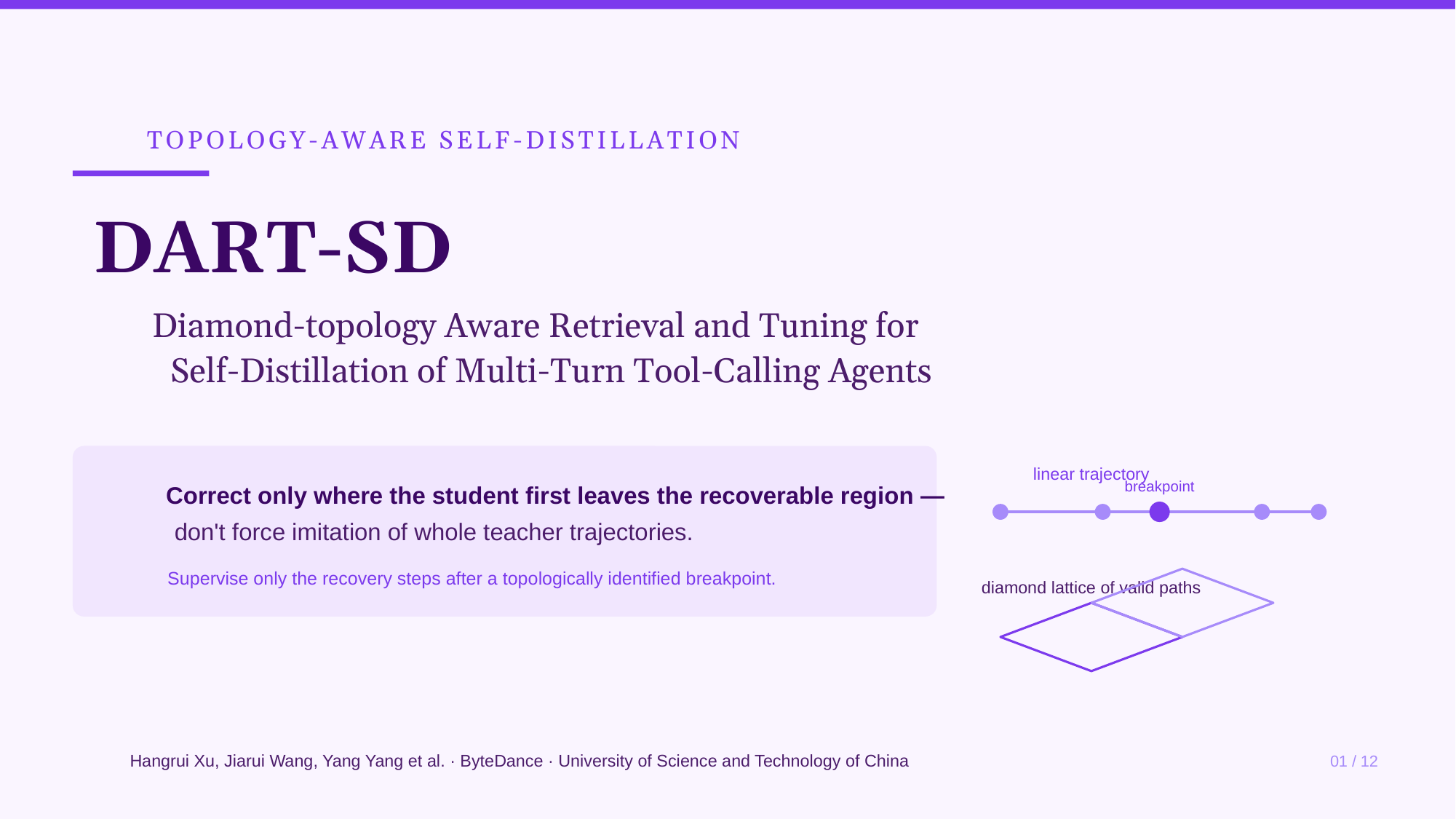

TOPOLOGY-AWARE SELF-DISTILLATION
DART-SD
Diamond-topology Aware Retrieval and Tuning for
Self-Distillation of Multi-Turn Tool-Calling Agents

Correct only where the student first leaves the recoverable region —
don't force imitation of whole teacher trajectories.
Supervise only the recovery steps after a topologically identified breakpoint.
linear trajectory
breakpoint

diamond lattice of valid paths

Hangrui Xu, Jiarui Wang, Yang Yang et al. · ByteDance · University of Science and Technology of China
01 / 12